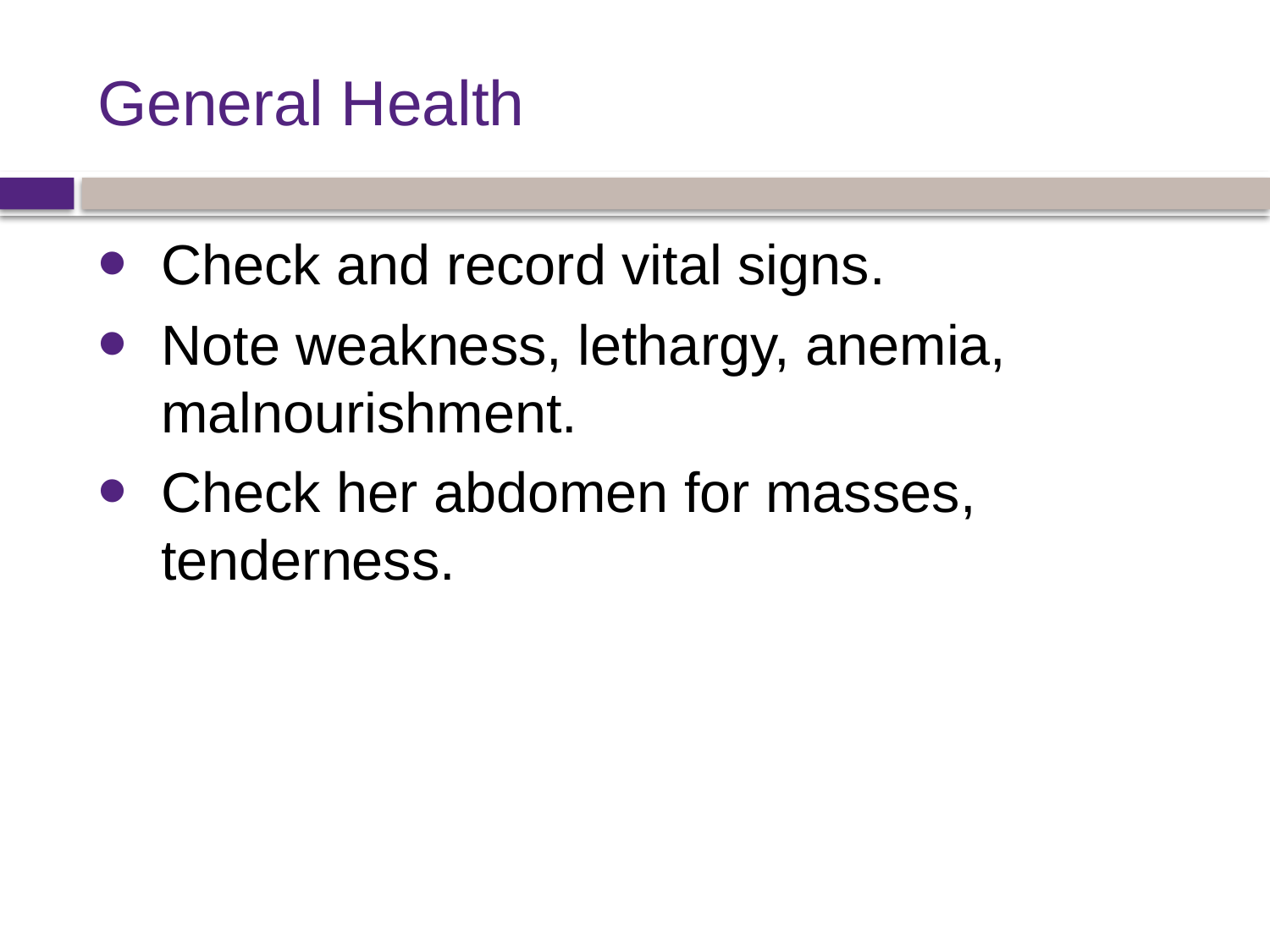

# General Health
Check and record vital signs.
Note weakness, lethargy, anemia, malnourishment.
Check her abdomen for masses, tenderness.